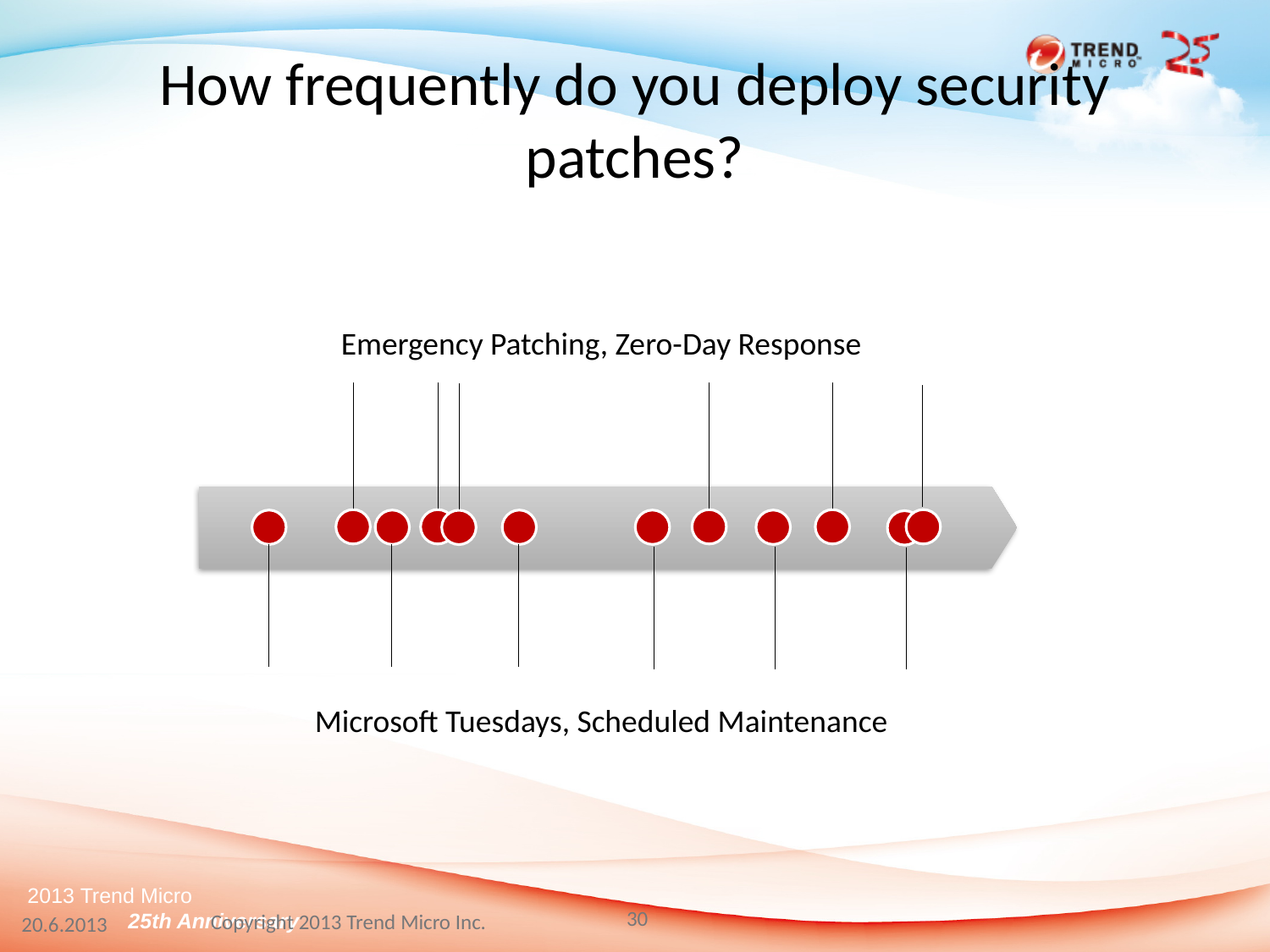

# How frequently do you deploy security patches?
Emergency Patching, Zero-Day Response

Microsoft Tuesdays, Scheduled Maintenance
30
20.6.2013
Copyright 2013 Trend Micro Inc.